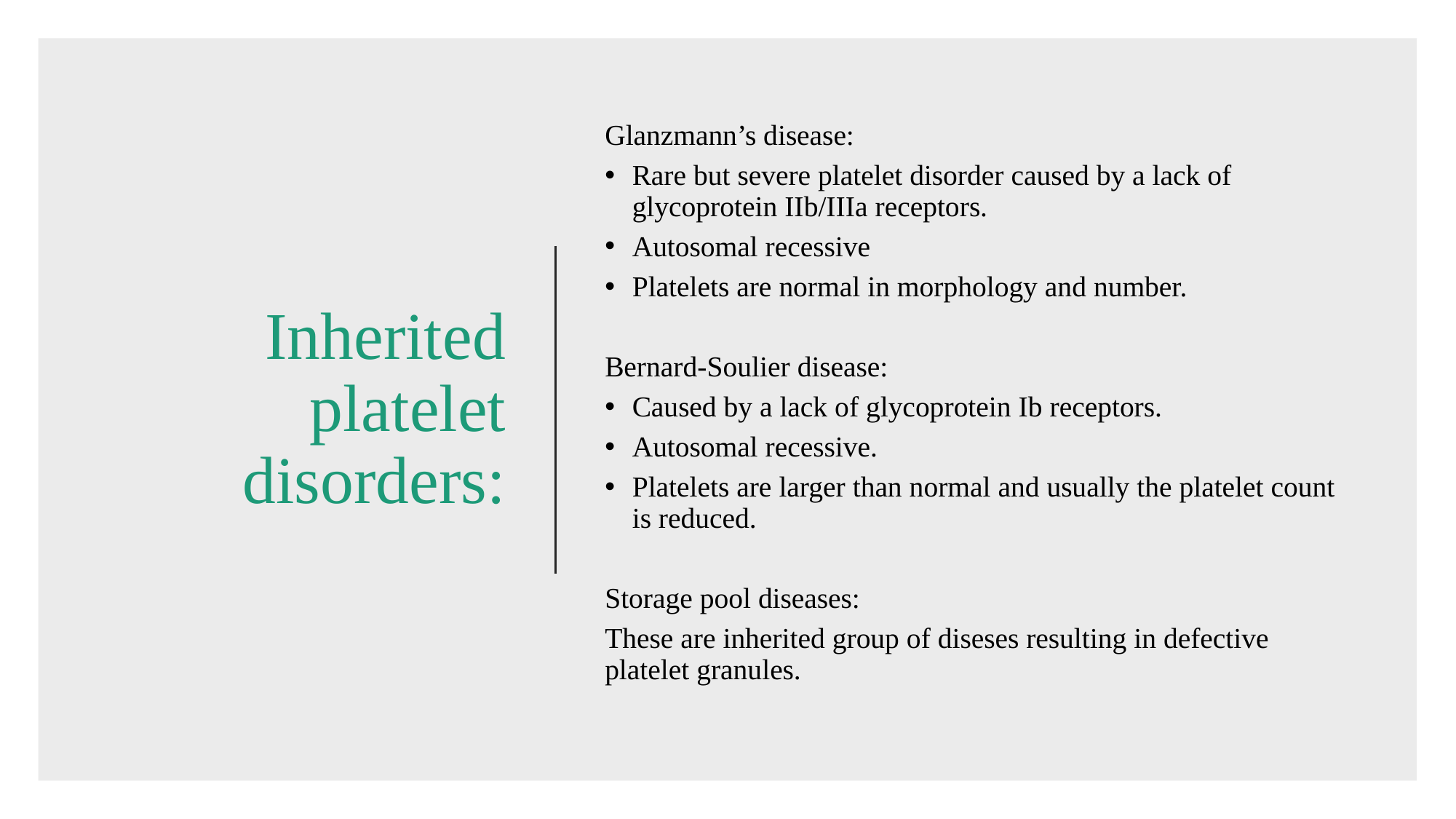

# Inherited platelet disorders:
Glanzmann’s disease:
Rare but severe platelet disorder caused by a lack of glycoprotein IIb/IIIa receptors.
Autosomal recessive
Platelets are normal in morphology and number.

Bernard-Soulier disease:
Caused by a lack of glycoprotein Ib receptors.
Autosomal recessive.
Platelets are larger than normal and usually the platelet count is reduced.

Storage pool diseases:
These are inherited group of diseses resulting in defective platelet granules.